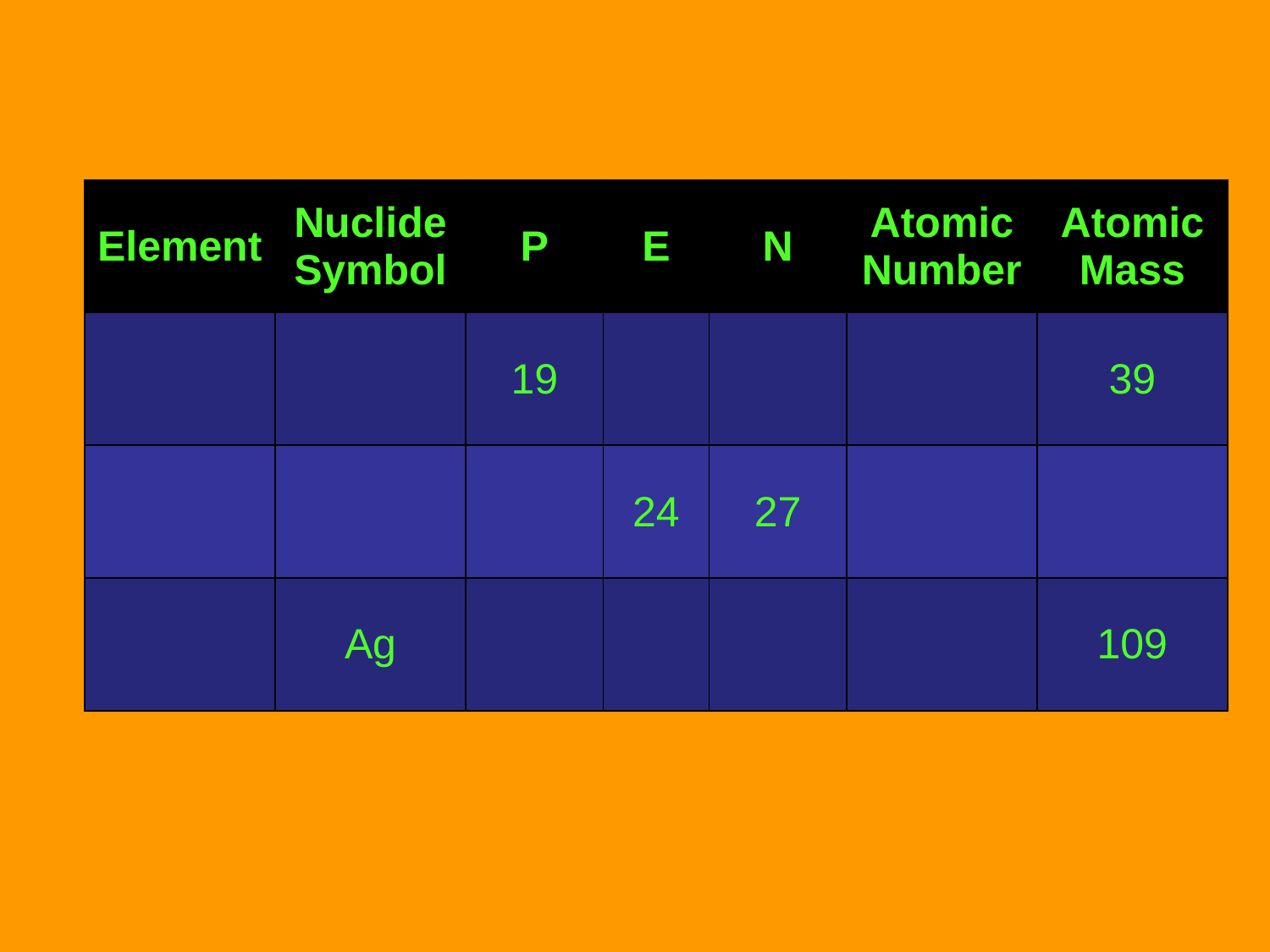

| Element | Nuclide Symbol | P | E | N | Atomic Number | Atomic Mass |
| --- | --- | --- | --- | --- | --- | --- |
|  |  | 19 |  |  |  | 39 |
|  |  |  | 24 | 27 |  |  |
|  | Ag |  |  |  |  | 109 |